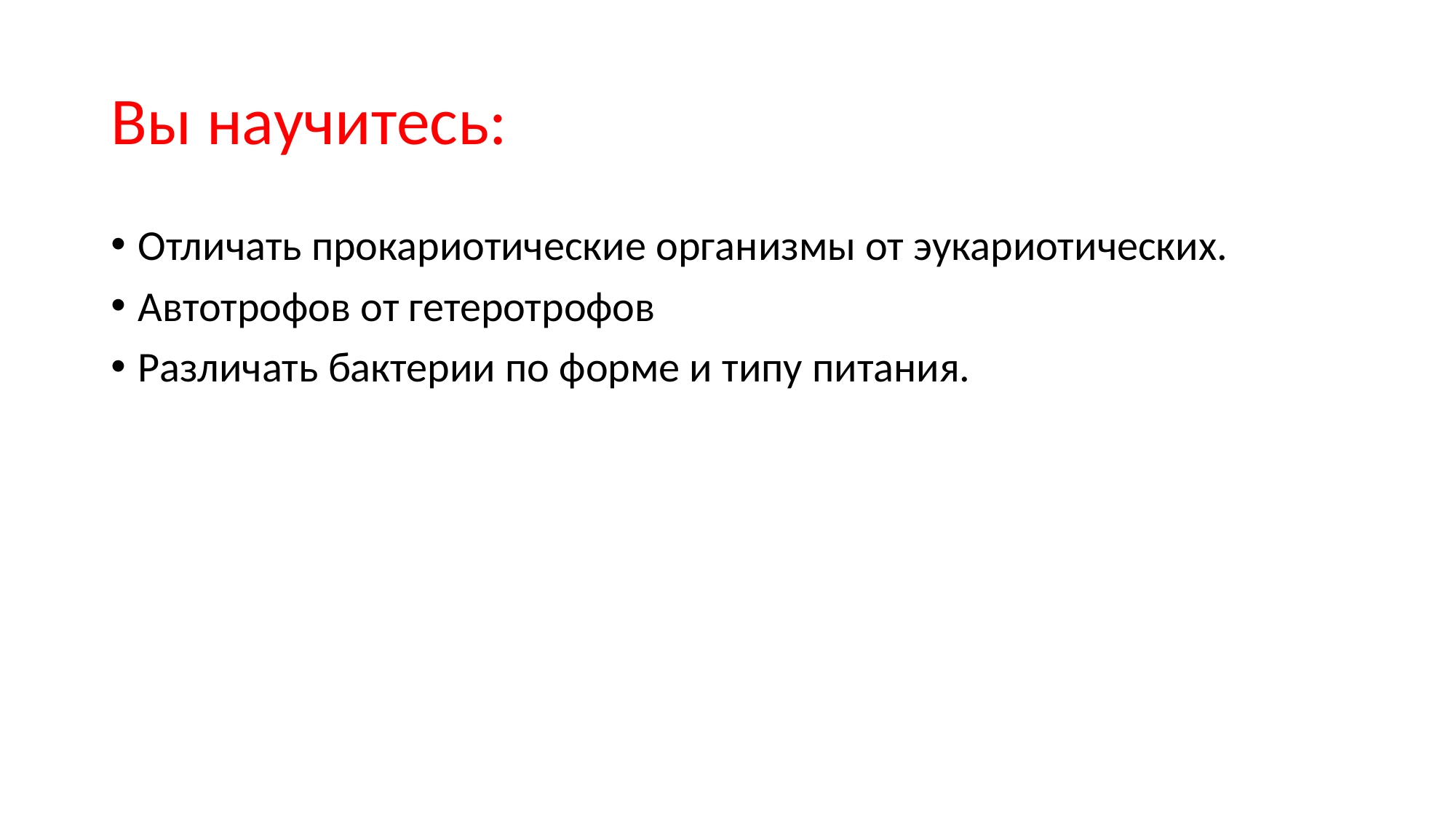

# Вы научитесь:
Отличать прокариотические организмы от эукариотических.
Автотрофов от гетеротрофов
Различать бактерии по форме и типу питания.